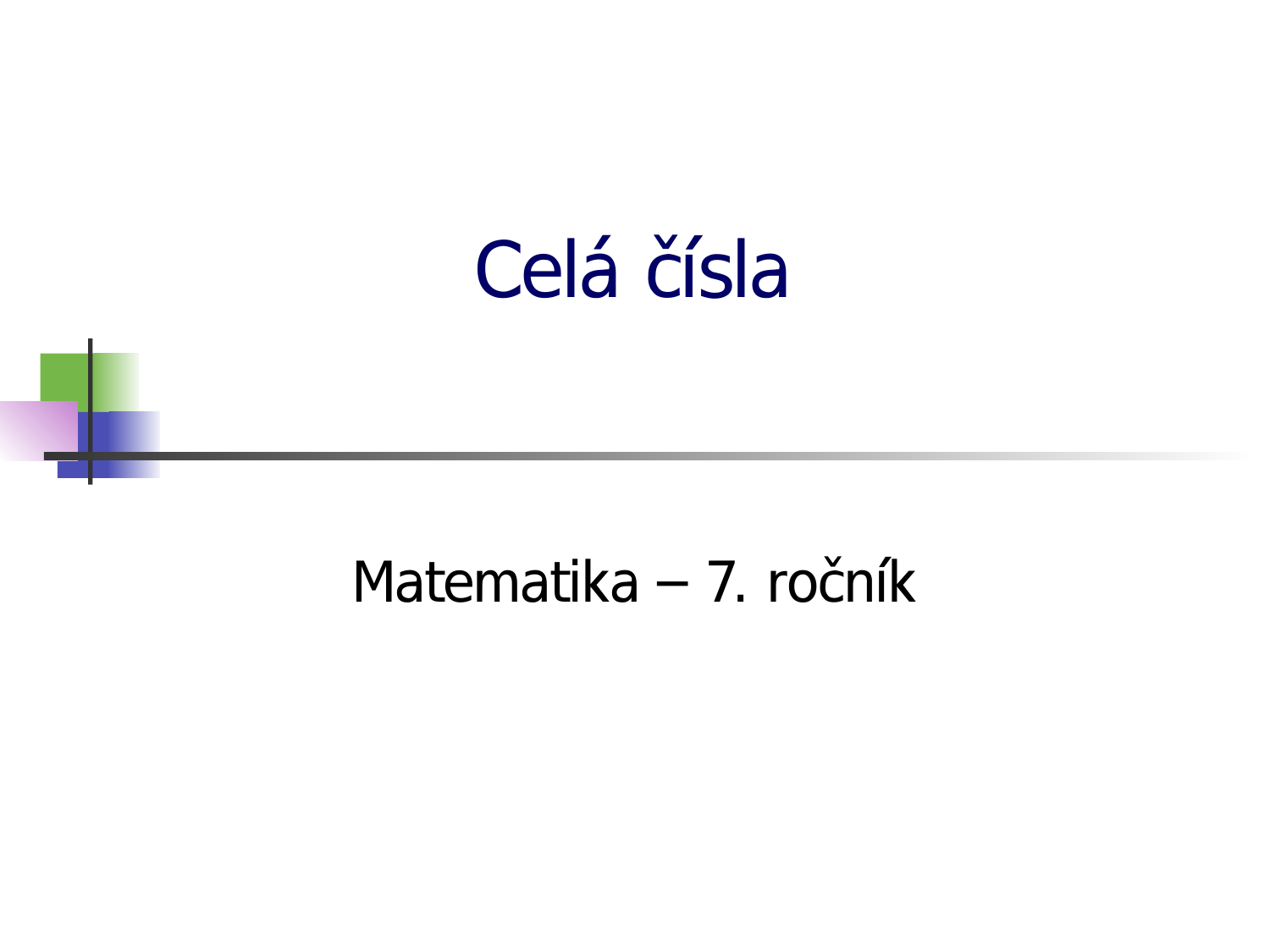

# Celá čísla
Matematika – 7. ročník